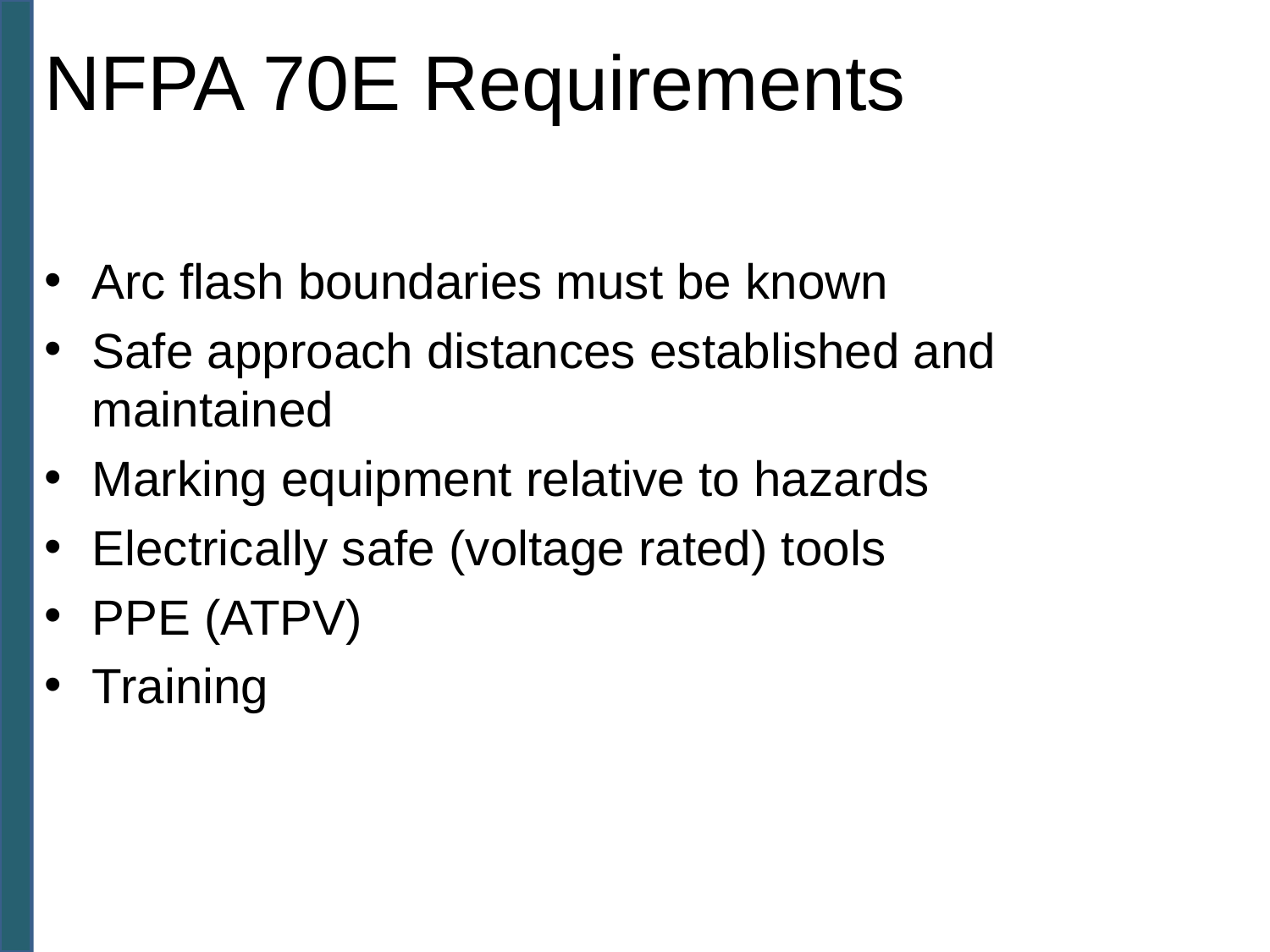

# NFPA 70E Requirements
Arc flash boundaries must be known
Safe approach distances established and maintained
Marking equipment relative to hazards
Electrically safe (voltage rated) tools
PPE (ATPV)
Training